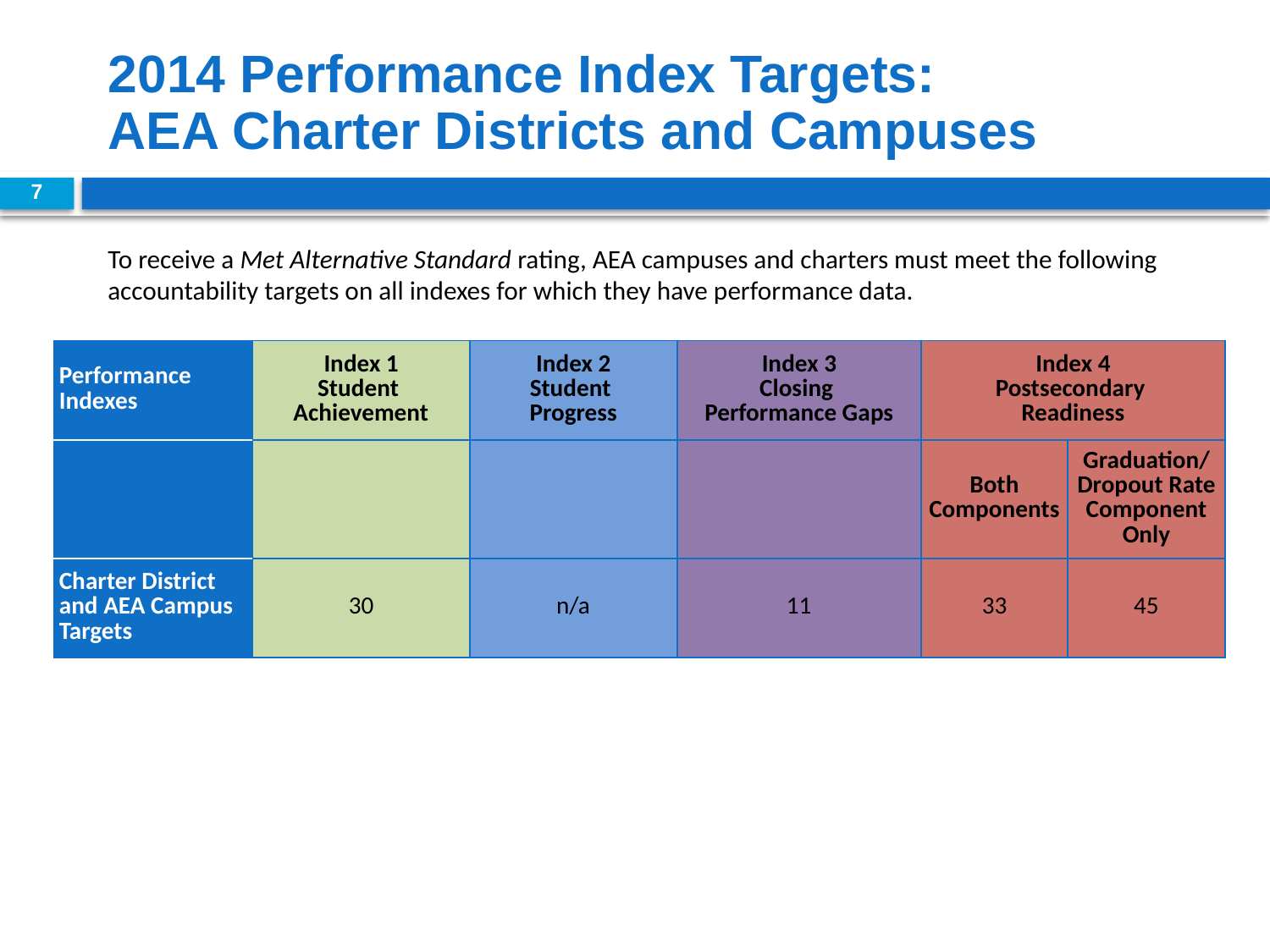

# 2014 Performance Index Targets: AEA Charter Districts and Campuses
7
To receive a Met Alternative Standard rating, AEA campuses and charters must meet the following accountability targets on all indexes for which they have performance data.
| Performance Indexes | Index 1 Student Achievement | Index 2 Student Progress | Index 3 Closing Performance Gaps | Index 4 Postsecondary Readiness |  |
| --- | --- | --- | --- | --- | --- |
|  |  |  |  | Both Components | Graduation/ Dropout Rate Component Only |
| Charter District and AEA Campus Targets | 30 | n/a | 11 | 33 | 45 |